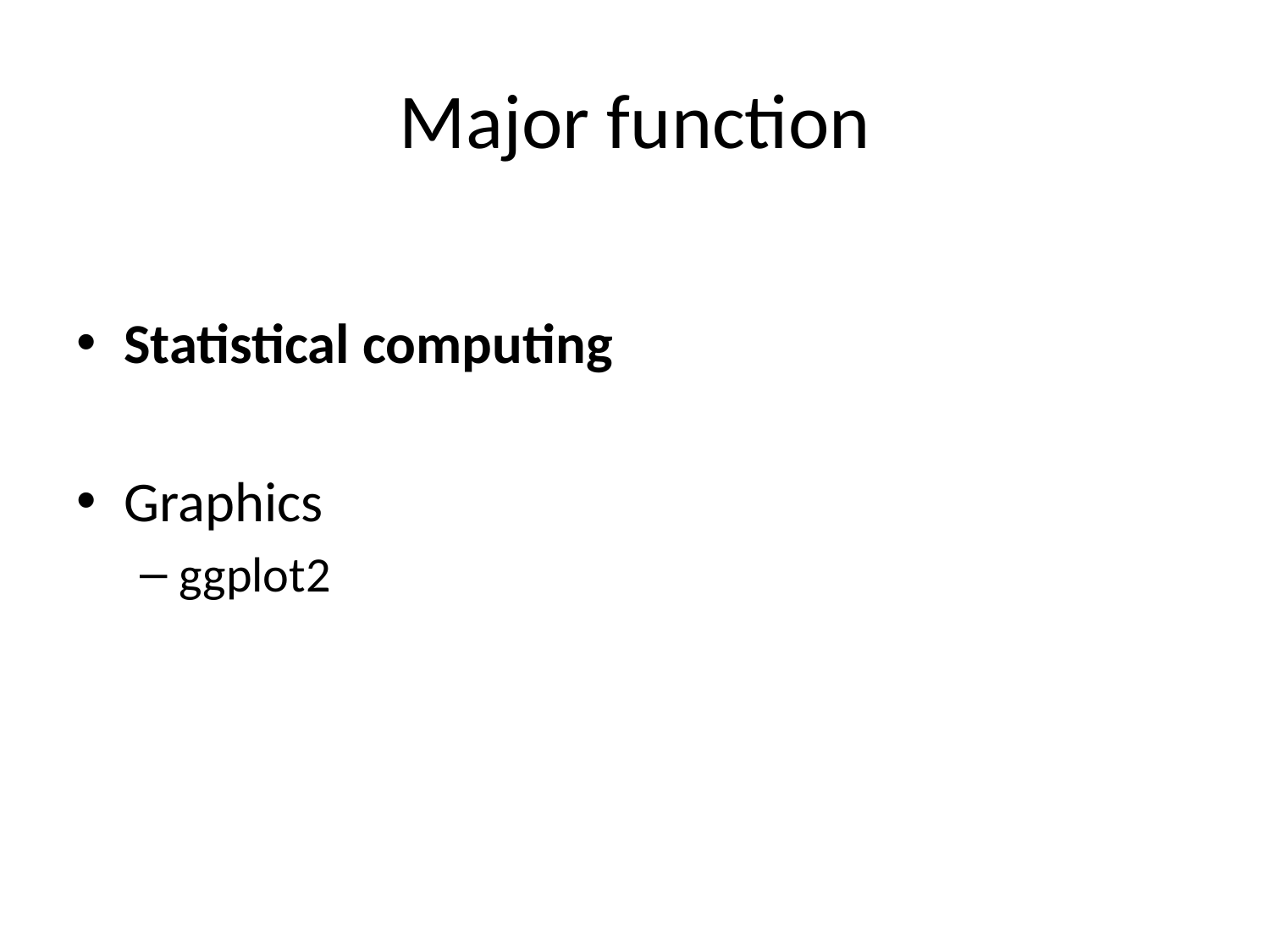

# Major function

Statistical computing

Graphics
ggplot2